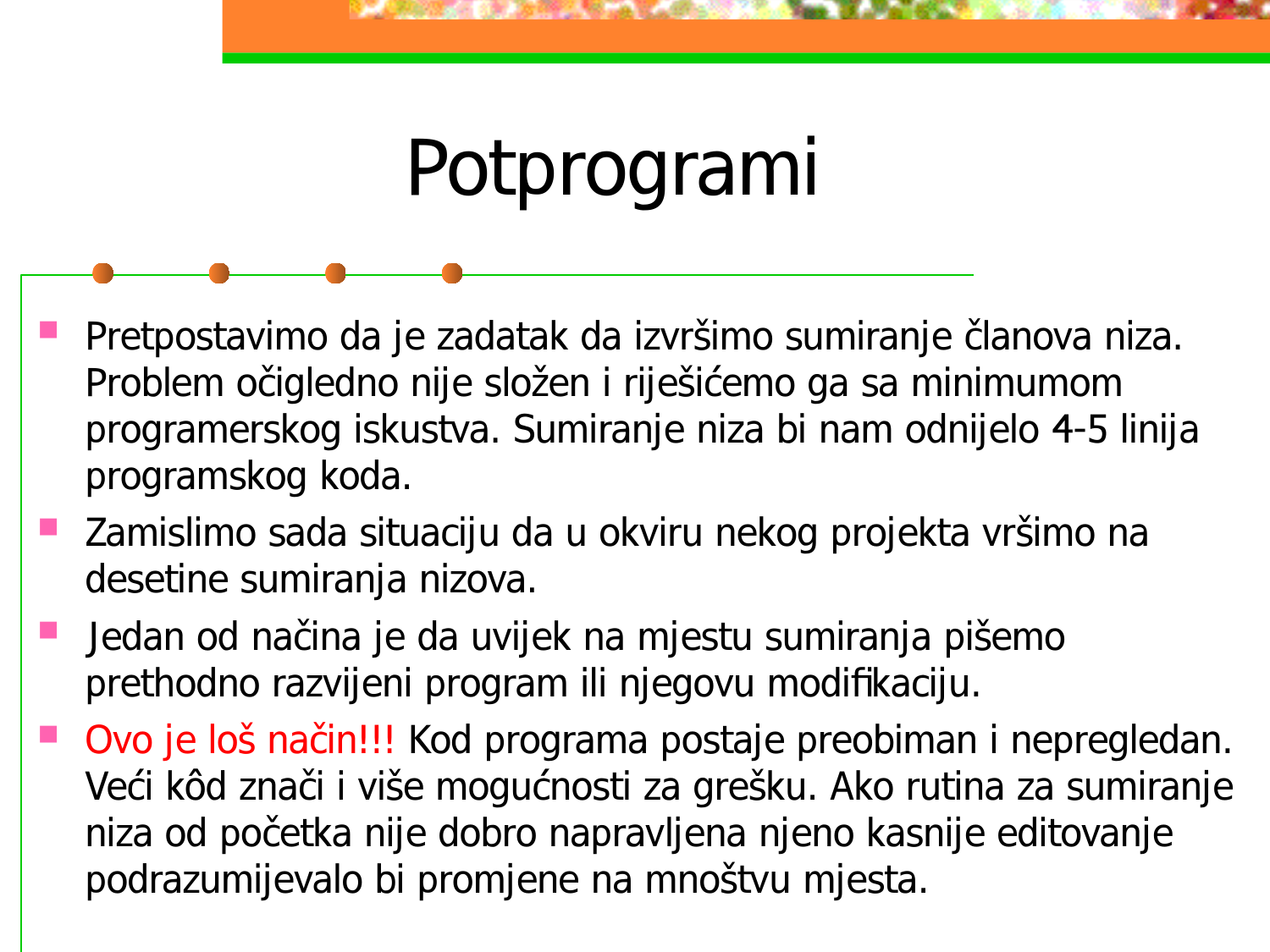

# Potprogrami
Pretpostavimo da je zadatak da izvršimo sumiranje članova niza. Problem očigledno nije složen i riješićemo ga sa minimumom programerskog iskustva. Sumiranje niza bi nam odnijelo 4-5 linija programskog koda.
Zamislimo sada situaciju da u okviru nekog projekta vršimo na desetine sumiranja nizova.
Jedan od načina je da uvijek na mjestu sumiranja pišemo prethodno razvijeni program ili njegovu modifikaciju.
Ovo je loš način!!! Kod programa postaje preobiman i nepregledan. Veći kôd znači i više mogućnosti za grešku. Ako rutina za sumiranje niza od početka nije dobro napravljena njeno kasnije editovanje podrazumijevalo bi promjene na mnoštvu mjesta.